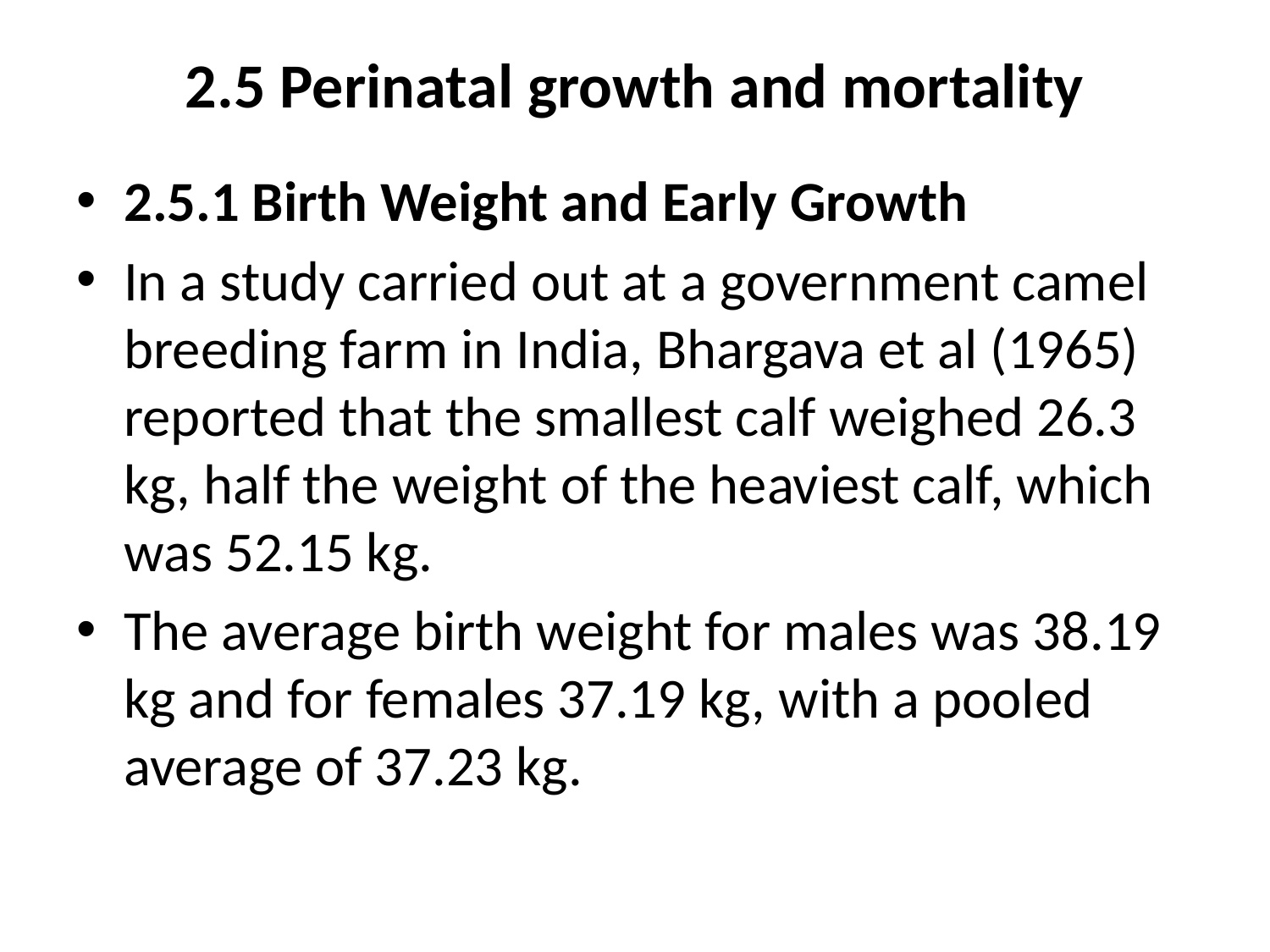

# 2.5 Perinatal growth and mortality
2.5.1 Birth Weight and Early Growth
In a study carried out at a government camel breeding farm in India, Bhargava et al (1965) reported that the smallest calf weighed 26.3 kg, half the weight of the heaviest calf, which was 52.15 kg.
The average birth weight for males was 38.19 kg and for females 37.19 kg, with a pooled average of 37.23 kg.